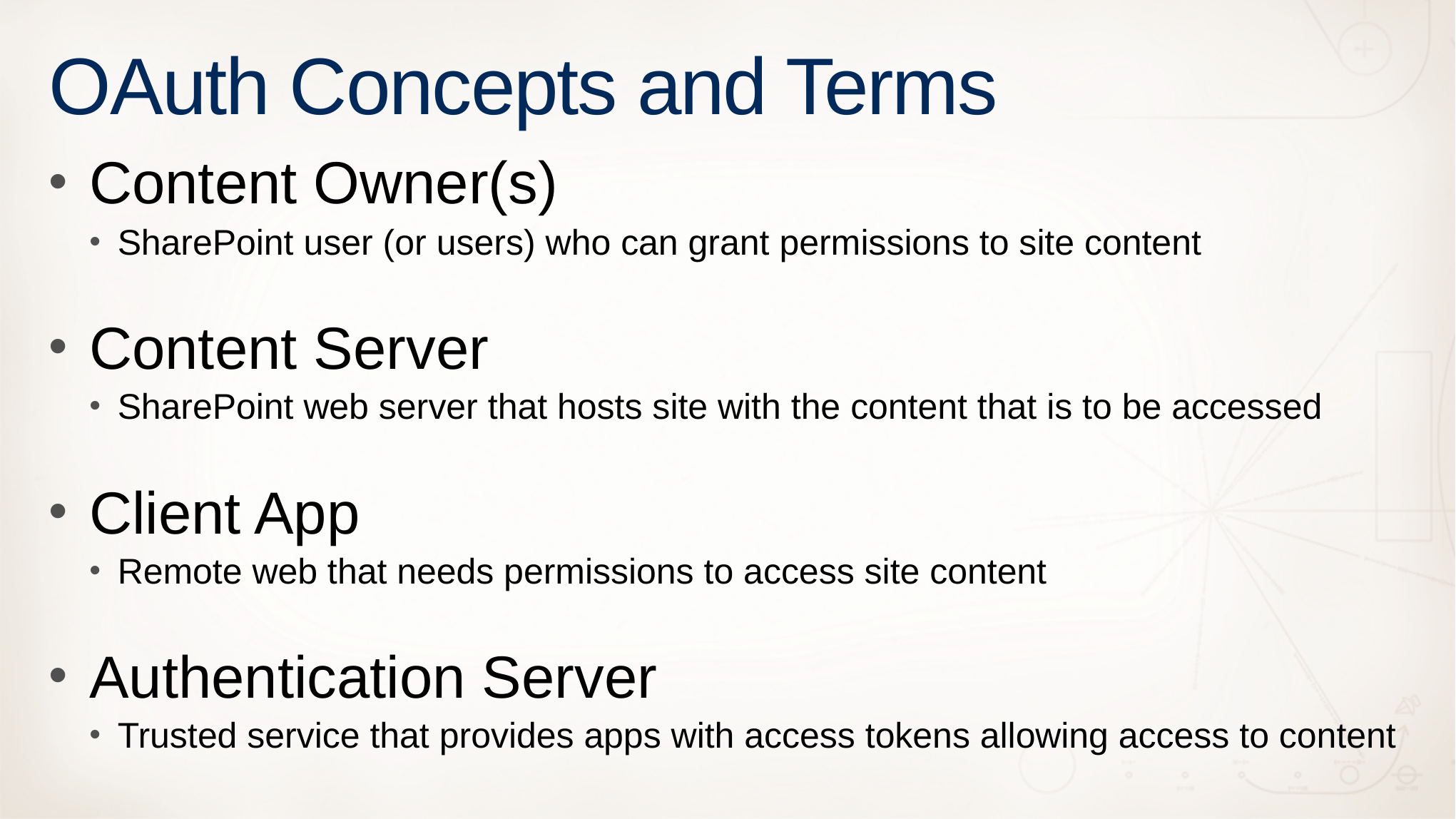

# OAuth Concepts and Terms
Content Owner(s)
SharePoint user (or users) who can grant permissions to site content
Content Server
SharePoint web server that hosts site with the content that is to be accessed
Client App
Remote web that needs permissions to access site content
Authentication Server
Trusted service that provides apps with access tokens allowing access to content